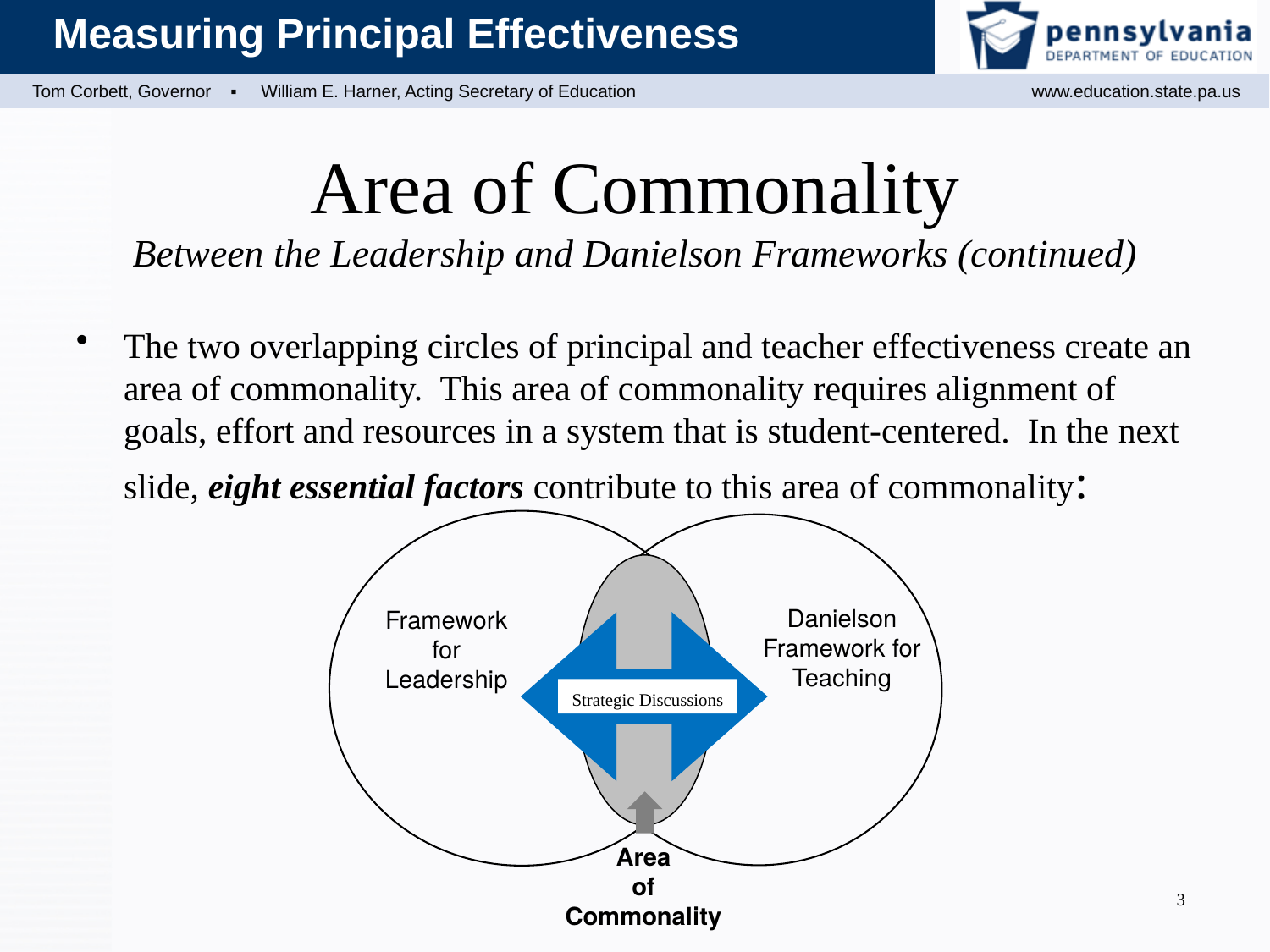

# Area of Commonality Between the Leadership and Danielson Frameworks (continued)
The two overlapping circles of principal and teacher effectiveness create an area of commonality.  This area of commonality requires alignment of goals, effort and resources in a system that is student-centered.  In the next slide, eight essential factors contribute to this area of commonality:

Danielson Framework for Teaching
Framework for Leadership

Strategic Discussions

Area
 of
Commonality
3